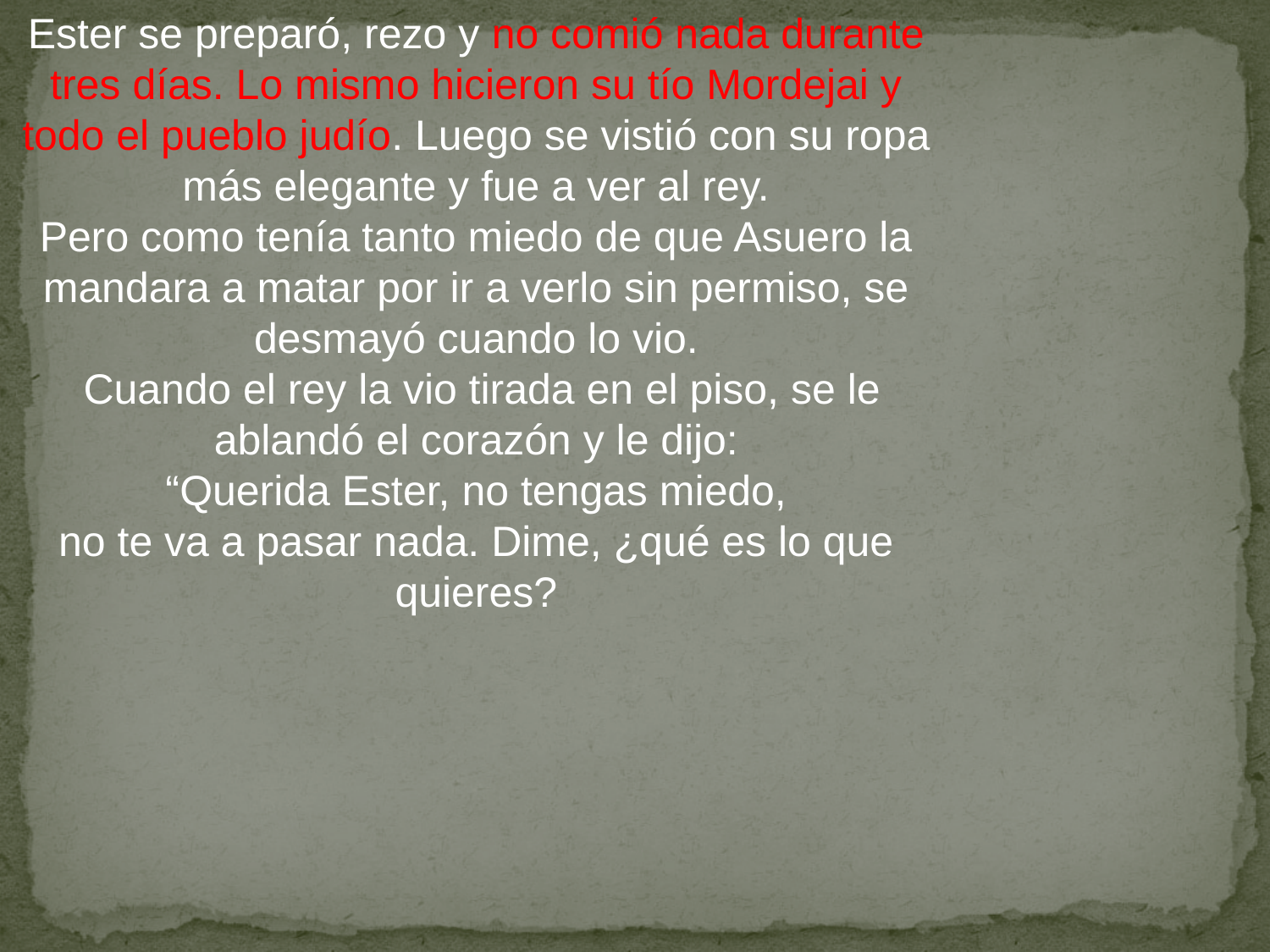

Ester se preparó, rezo y no comió nada durante tres días. Lo mismo hicieron su tío Mordejai y todo el pueblo judío. Luego se vistió con su ropa más elegante y fue a ver al rey.
Pero como tenía tanto miedo de que Asuero la mandara a matar por ir a verlo sin permiso, se desmayó cuando lo vio.
 Cuando el rey la vio tirada en el piso, se le ablandó el corazón y le dijo:
“Querida Ester, no tengas miedo,
no te va a pasar nada. Dime, ¿qué es lo que quieres?